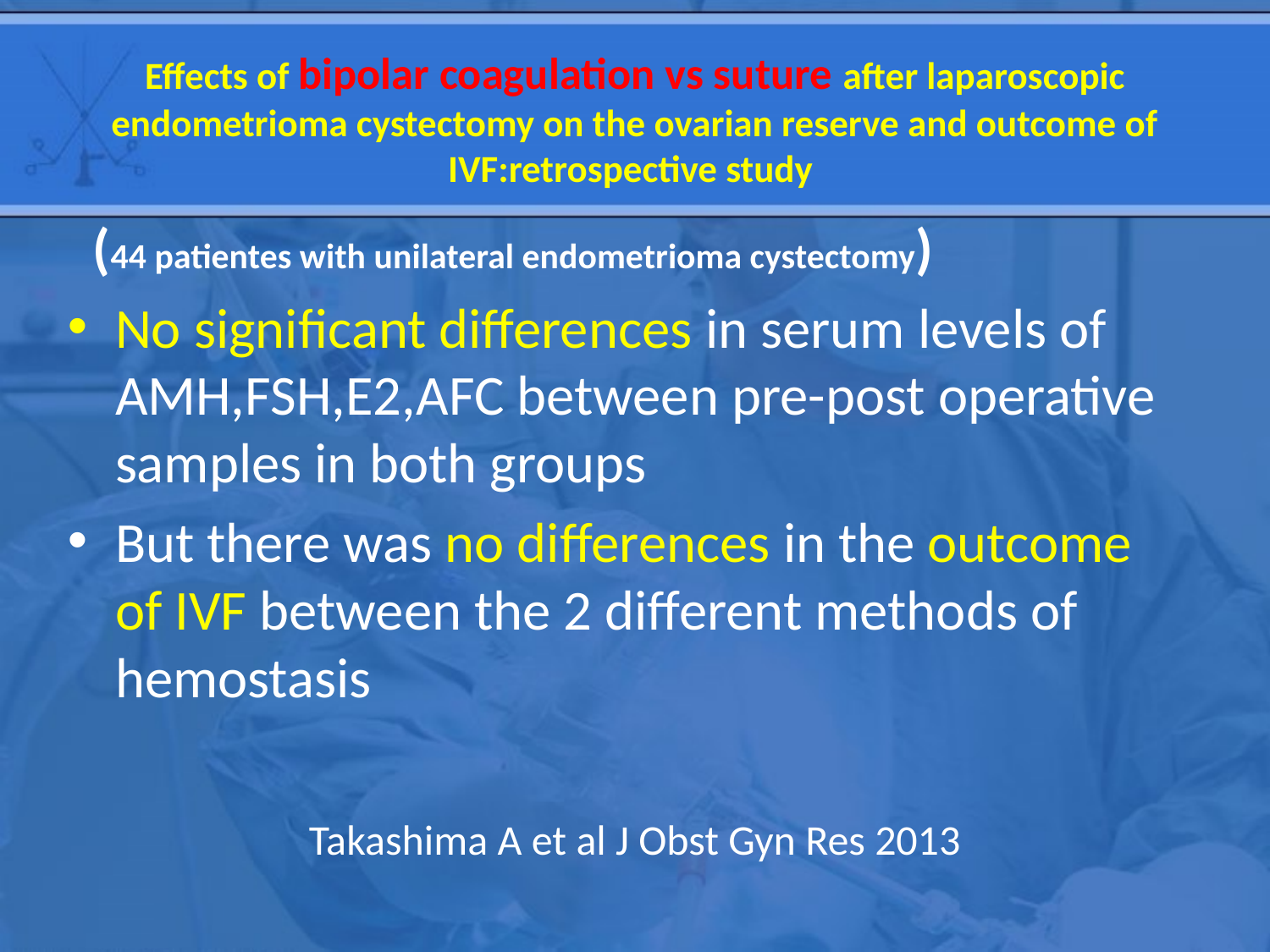

# Effects of bipolar coagulation vs suture after laparoscopic endometrioma cystectomy on the ovarian reserve and outcome of IVF:retrospective study
  (44 patientes with unilateral endometrioma cystectomy)
No significant differences in serum levels of AMH,FSH,E2,AFC between pre-post operative samples in both groups
But there was no differences in the outcome of IVF between the 2 different methods of hemostasis

                   Takashima A et al J Obst Gyn Res 2013